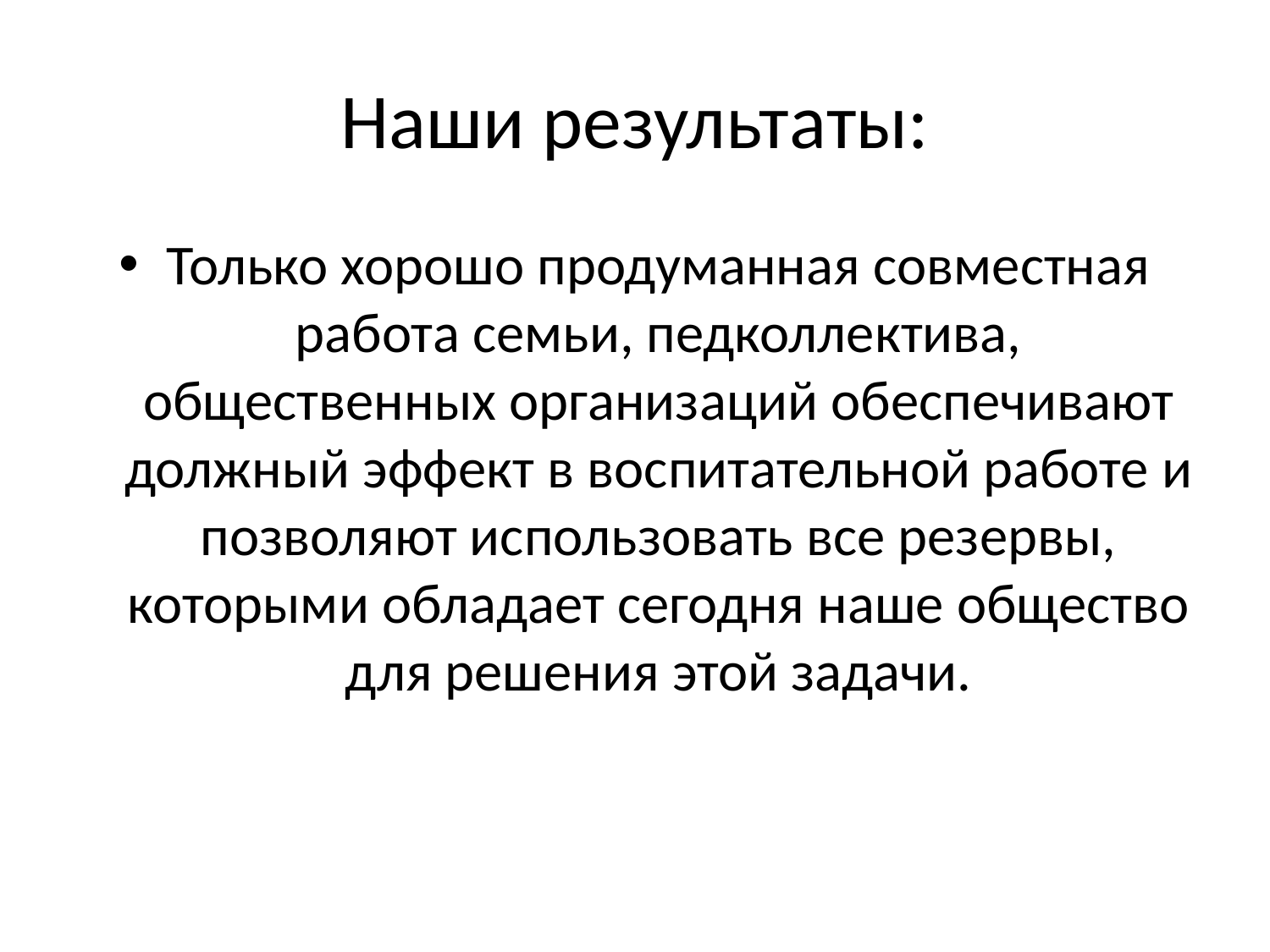

# Наши результаты:
Только хорошо продуманная совместная работа семьи, педколлектива, общественных организаций обеспечивают должный эффект в воспитательной работе и позволяют использовать все резервы, которыми обладает сегодня наше общество для решения этой задачи.